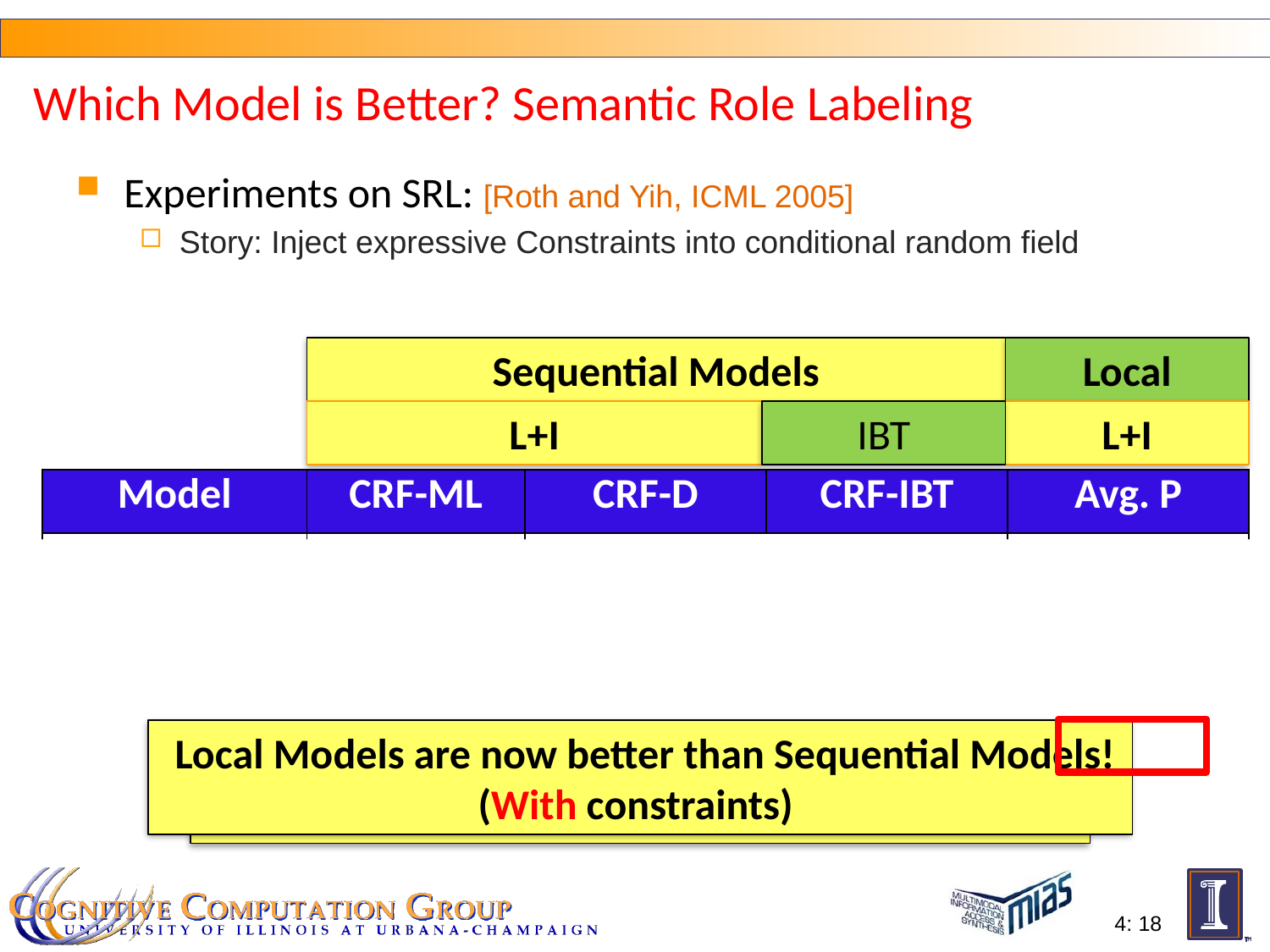

Which Model is Better? Semantic Role Labeling
Experiments on SRL: [Roth and Yih, ICML 2005]
Story: Inject expressive Constraints into conditional random field

Sequential Models
Local
L+I
IBT
L+I
| Model | CRF-ML | CRF-D | CRF-IBT | Avg. P |
| --- | --- | --- | --- | --- |
| Baseline | 66.46 | 69.14 |  | 58.15 |
| + Constraints | 71.94 | 73.91 | 69.82 | 74.49 |
| Training Time | 48 | 38 | 145 | 0.8 |

 Local Models are now better than Sequential Models!
(With constraints)
Sequential Models are better than Local Models !
(No constraints)
4: 18